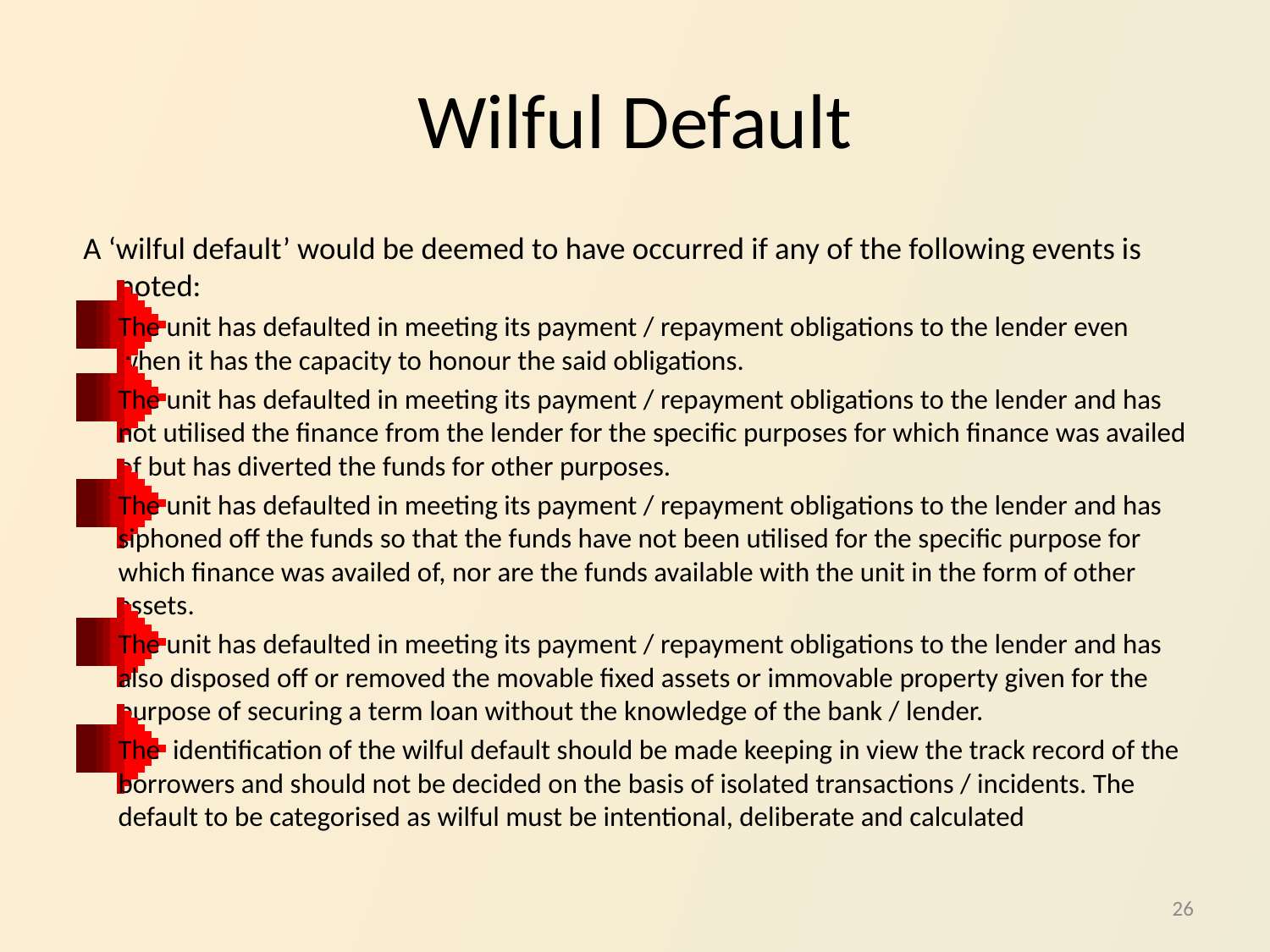

# Wilful Default
 A ‘wilful default’ would be deemed to have occurred if any of the following events is noted:
The unit has defaulted in meeting its payment / repayment obligations to the lender even when it has the capacity to honour the said obligations.
The unit has defaulted in meeting its payment / repayment obligations to the lender and has not utilised the finance from the lender for the specific purposes for which finance was availed of but has diverted the funds for other purposes.
The unit has defaulted in meeting its payment / repayment obligations to the lender and has siphoned off the funds so that the funds have not been utilised for the specific purpose for which finance was availed of, nor are the funds available with the unit in the form of other assets.
The unit has defaulted in meeting its payment / repayment obligations to the lender and has also disposed off or removed the movable fixed assets or immovable property given for the purpose of securing a term loan without the knowledge of the bank / lender.
The  identification of the wilful default should be made keeping in view the track record of the borrowers and should not be decided on the basis of isolated transactions / incidents. The default to be categorised as wilful must be intentional, deliberate and calculated

26